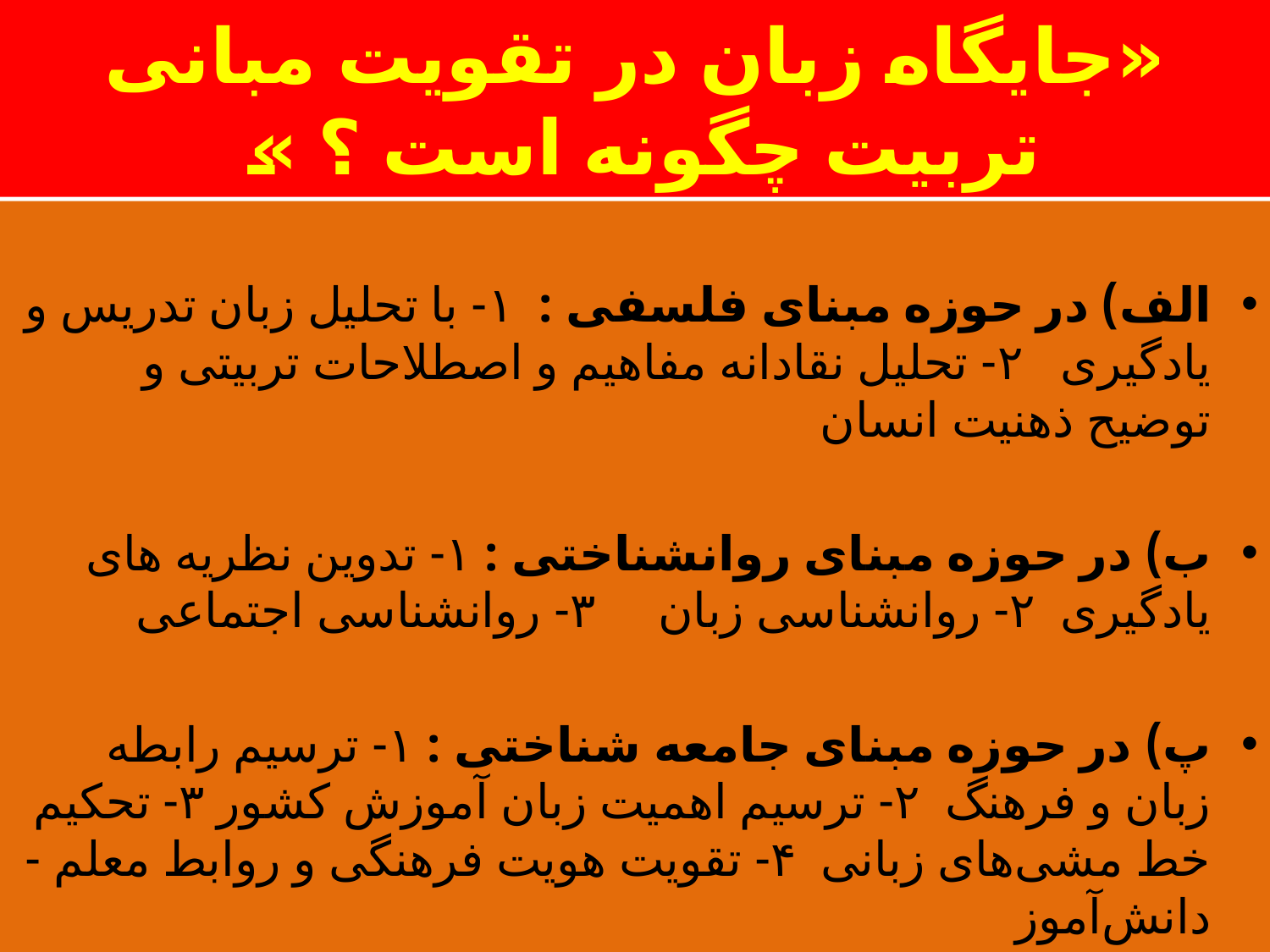

# «جایگاه زبان در تقویت مبانی تربیت چگونه است ؟ »

الف) در حوزه مبنای فلسفی :  ۱- با تحلیل زبان تدریس و یادگیری   ۲- تحلیل نقادانه مفاهیم و اصطلاحات تربیتی و توضیح ذهنیت انسان

ب) در حوزه مبنای روانشناختی : ۱- تدوین نظریه های یادگیری  ۲- روانشناسی زبان     ۳- روانشناسی اجتماعی

پ) در حوزه مبنای جامعه شناختی : ۱- ترسیم رابطه زبان و فرهنگ  ۲- ترسیم اهمیت زبان آموزش کشور ۳- تحکیم خط‌ مشی‌های زبانی  ۴- تقویت هویت فرهنگی و روابط معلم - دانش‌آموز